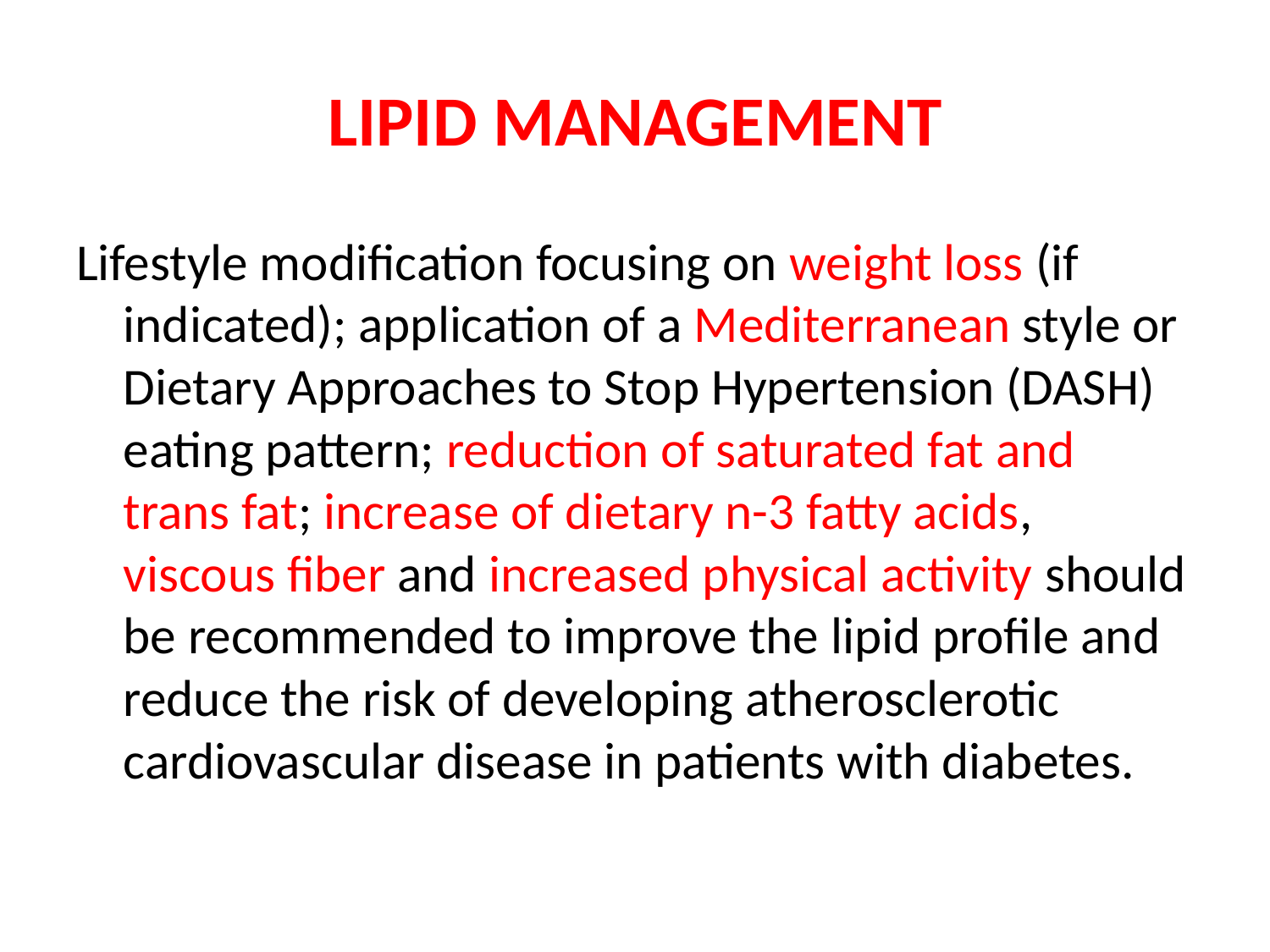

# LIPID MANAGEMENT
Lifestyle modification focusing on weight loss (if indicated); application of a Mediterranean style or Dietary Approaches to Stop Hypertension (DASH) eating pattern; reduction of saturated fat and trans fat; increase of dietary n-3 fatty acids, viscous fiber and increased physical activity should be recommended to improve the lipid profile and reduce the risk of developing atherosclerotic cardiovascular disease in patients with diabetes.